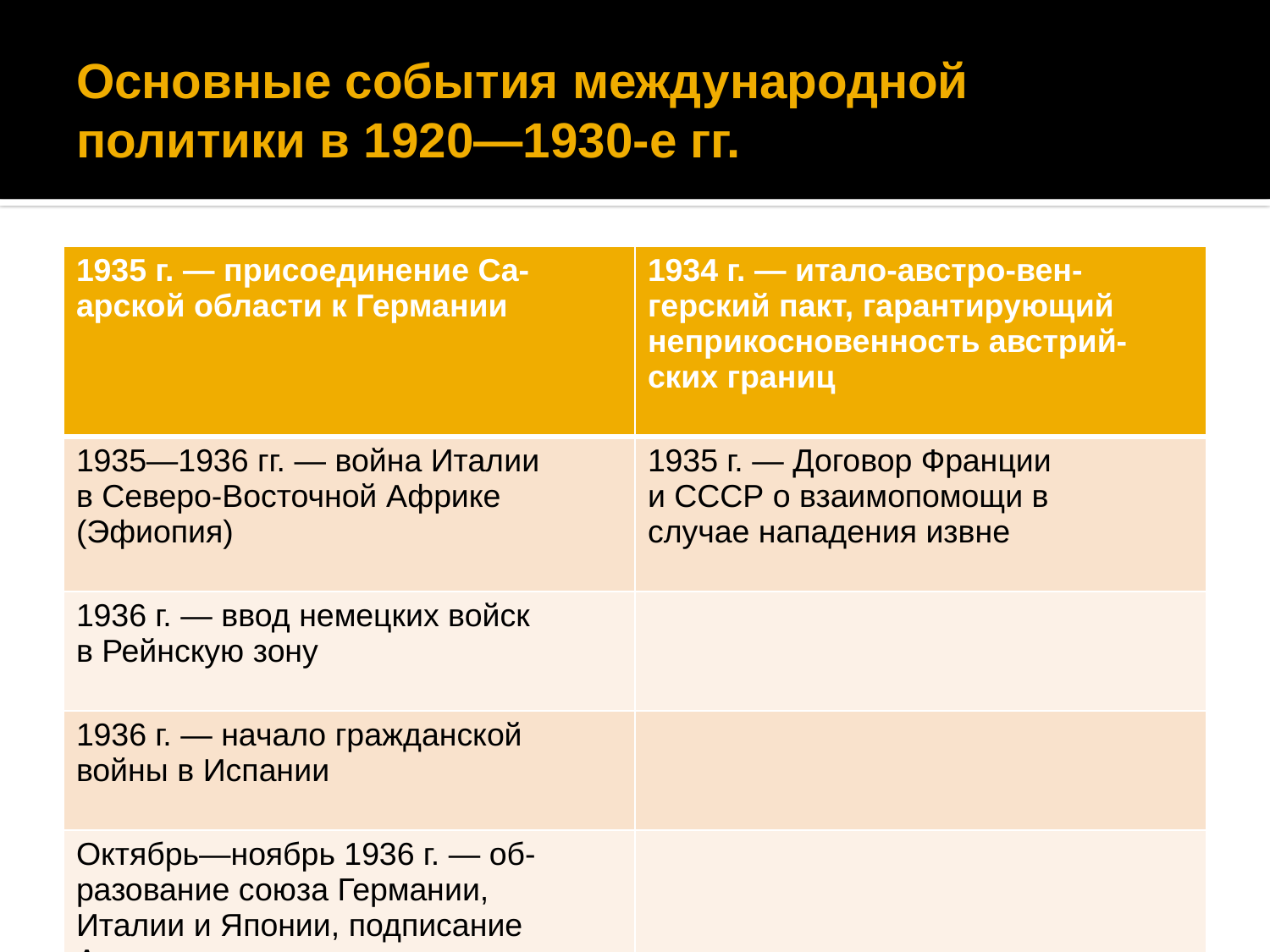

# Основные события международной политики в 1920—1930-е гг.
| 1935 г. — присоединение Са- арской области к Германии | 1934 г. — итало-австро-вен- герский пакт, гарантирующий неприкосновенность австрий- ских границ |
| --- | --- |
| 1935—1936 гг. — война Италии в Северо-Восточной Африке (Эфиопия) | 1935 г. — Договор Франции и СССР о взаимопомощи в случае нападения извне |
| 1936 г. — ввод немецких войск в Рейнскую зону |  |
| 1936 г. — начало гражданской войны в Испании |  |
| Октябрь—ноябрь 1936 г. — об- разование союза Германии, Италии и Японии, подписание Антикоминтерновского пакта |  |